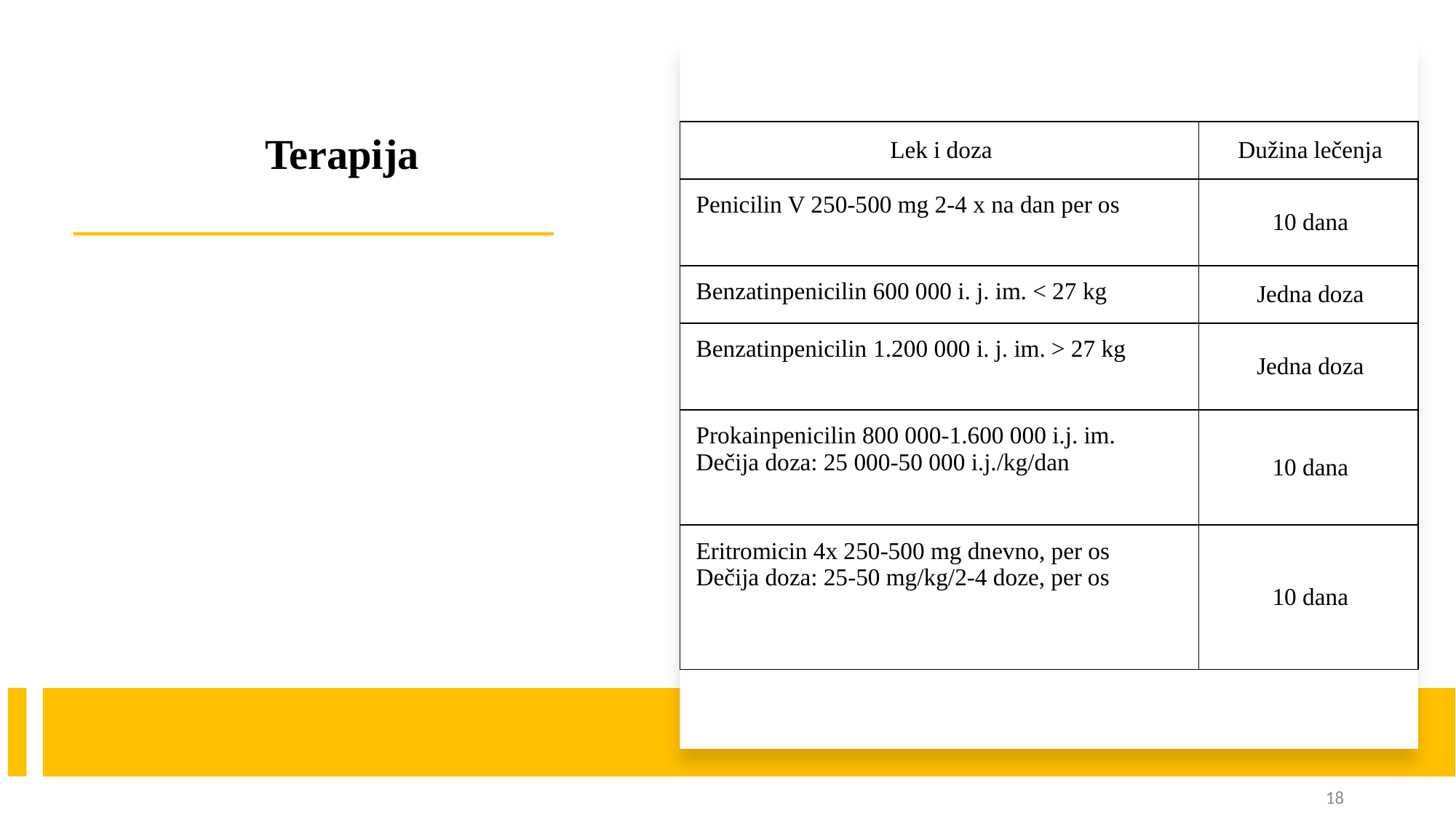

Terapija
| Lek i doza | Dužina lečenja |
| --- | --- |
| Penicilin V 250-500 mg 2-4 x na dan per os | 10 dana |
| Benzatinpenicilin 600 000 i. j. im. < 27 kg | Jedna doza |
| Benzatinpenicilin 1.200 000 i. j. im. > 27 kg | Jedna doza |
| Prokainpenicilin 800 000-1.600 000 i.j. im. Dečija doza: 25 000-50 000 i.j./kg/dan | 10 dana |
| Eritromicin 4x 250-500 mg dnevno, per os Dečija doza: 25-50 mg/kg/2-4 doze, per os | 10 dana |

18